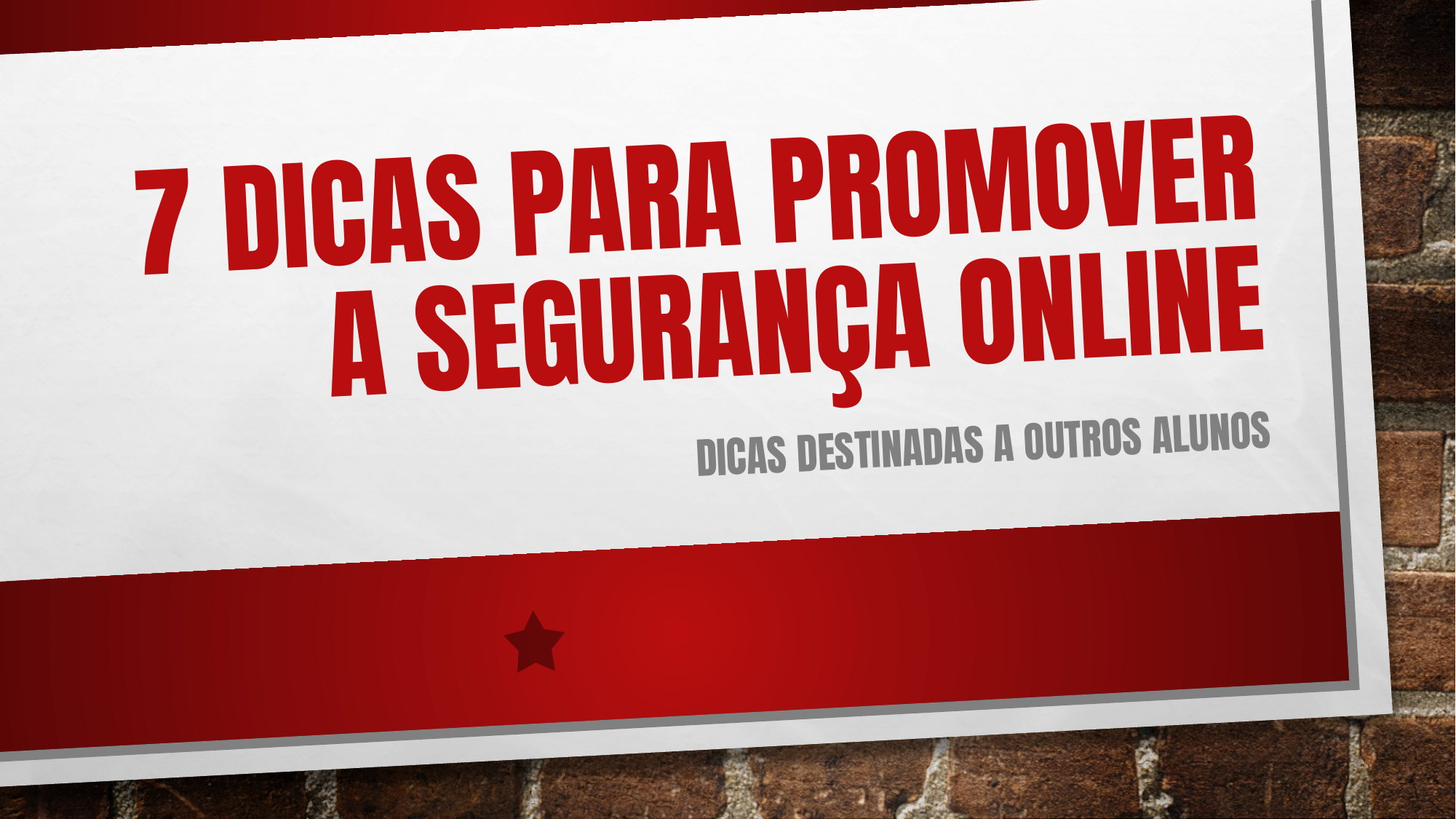

# 7 dicas para promover a segurança online
Dicas destinadas a outros alunos